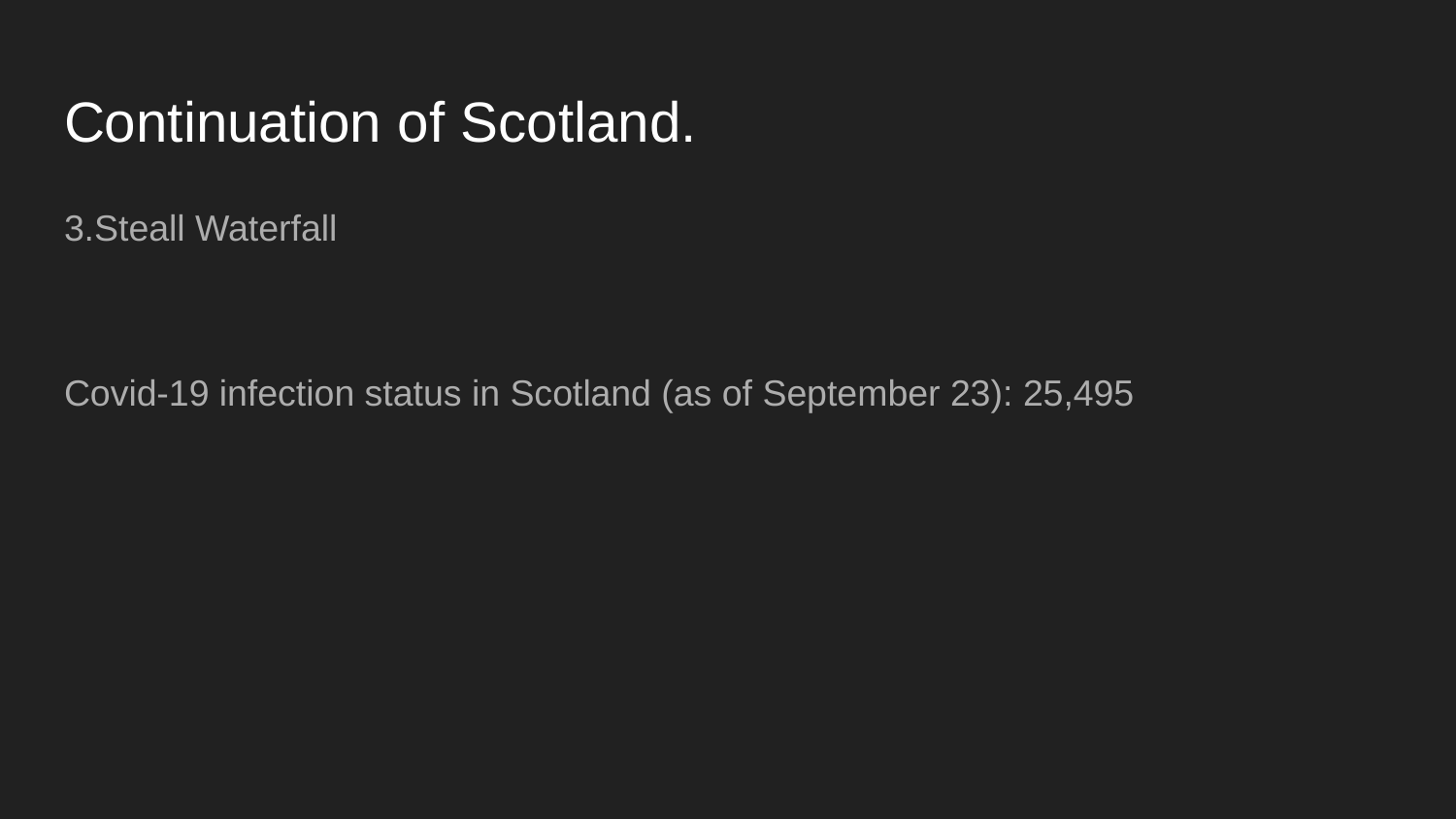

# Continuation of Scotland.
3.Steall Waterfall

Covid-19 infection status in Scotland (as of September 23): 25,495